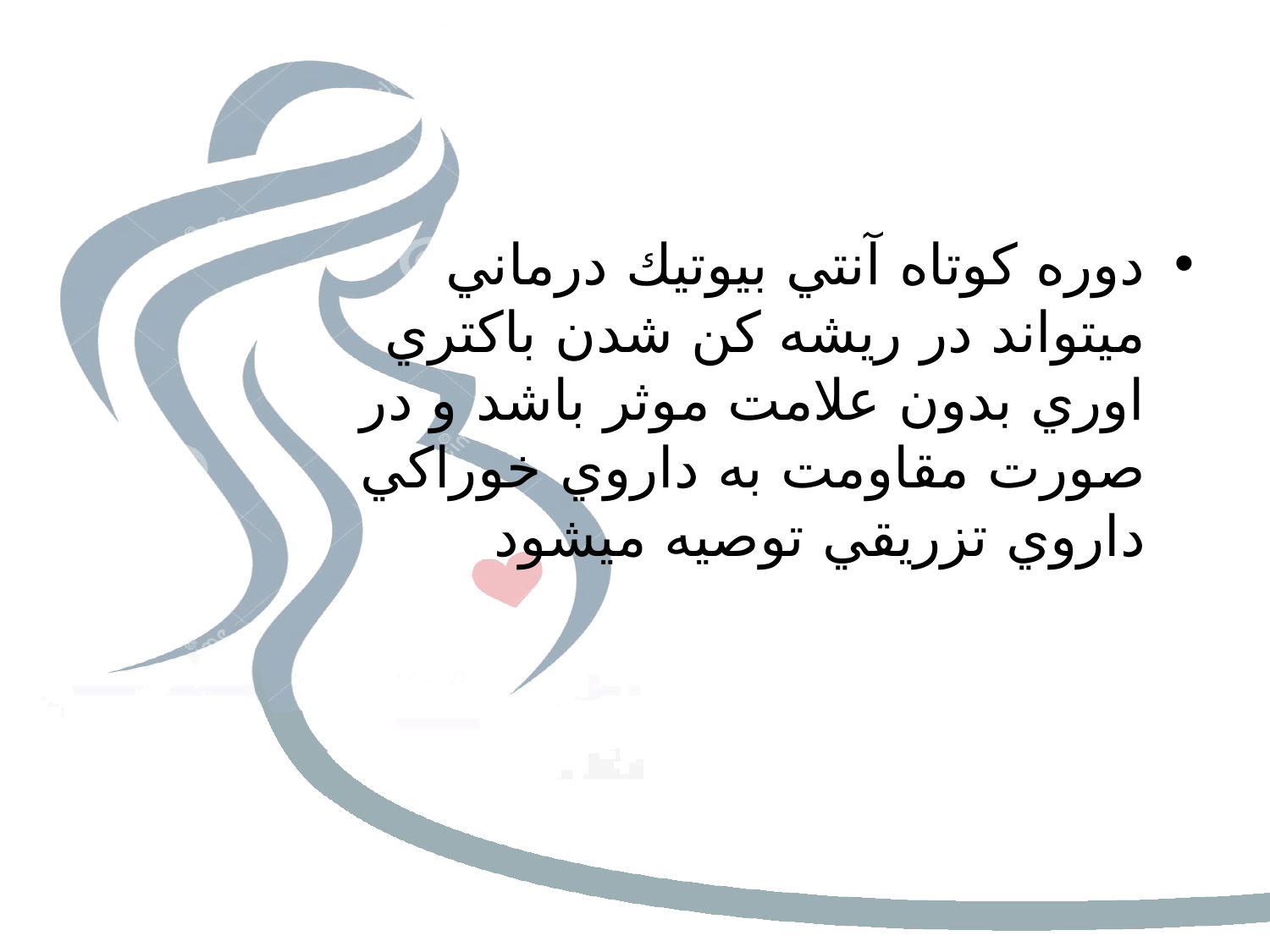

#
دوره كوتاه آنتي بيوتيك درماني ميتواند در ريشه كن شدن باكتري اوري بدون علامت موثر باشد و در صورت مقاومت به داروي خوراكي داروي تزريقي توصيه ميشود